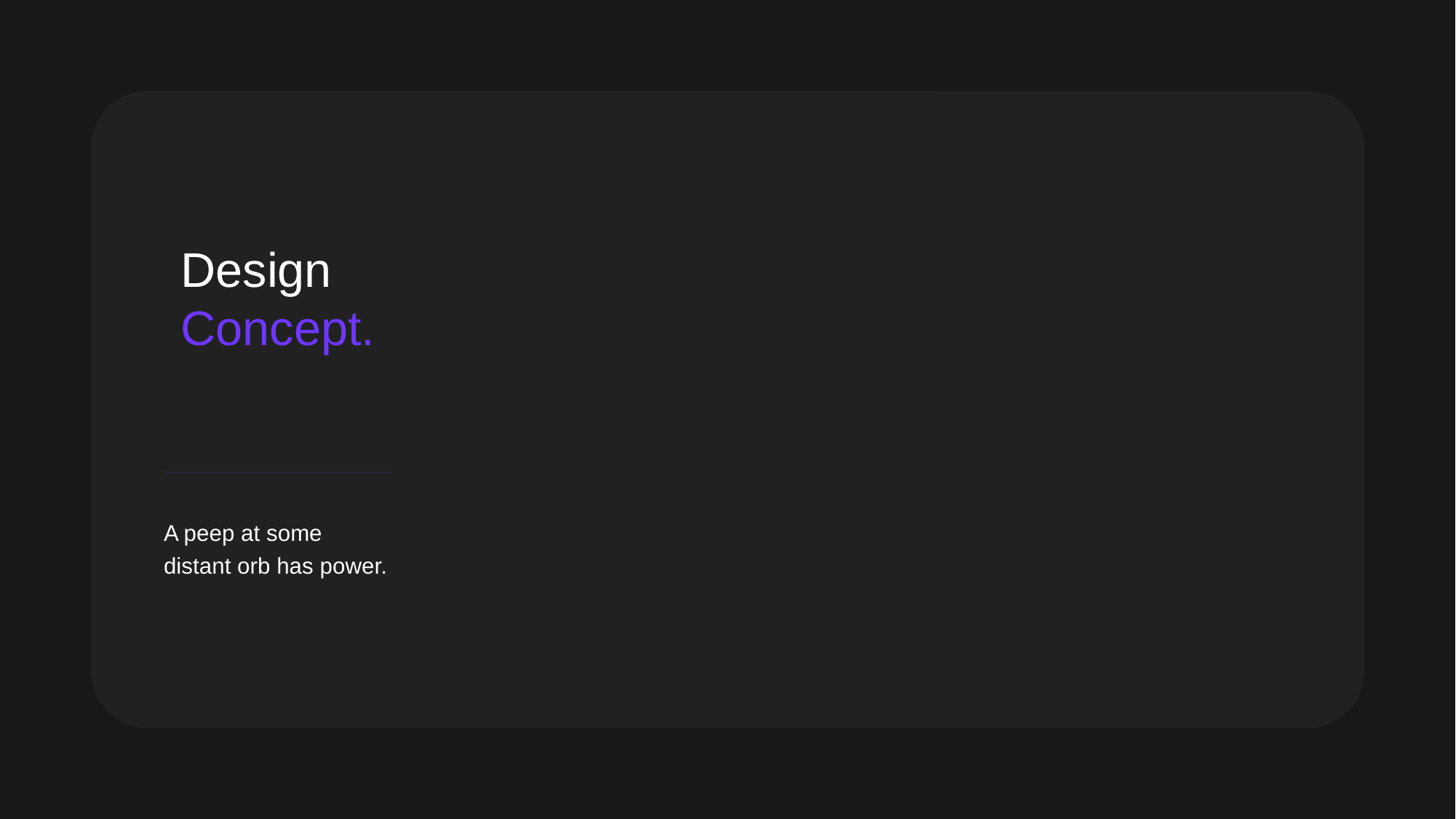

Design
Concept.
A peep at some distant orb has power.